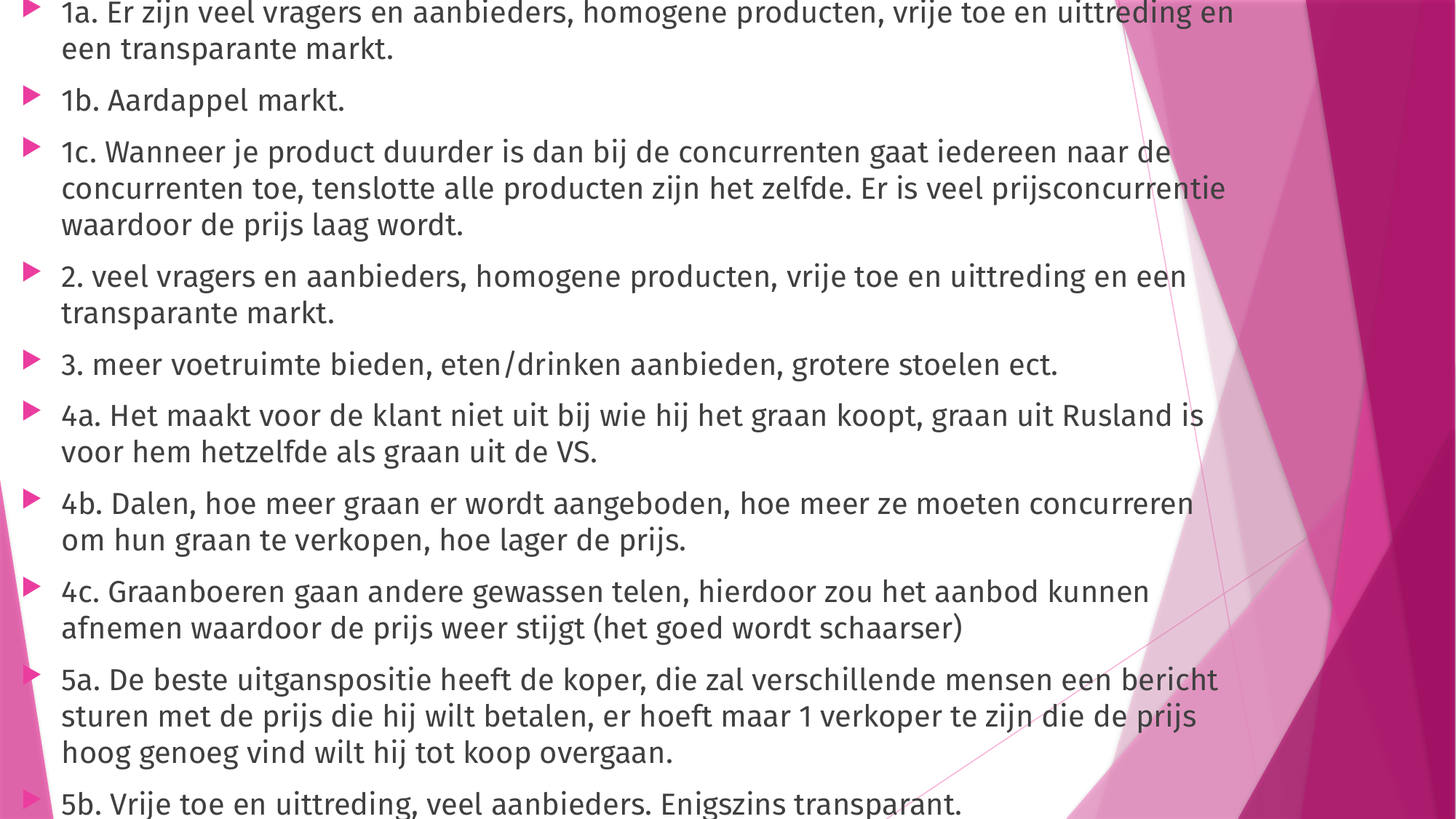

1a. Er zijn veel vragers en aanbieders, homogene producten, vrije toe en uittreding en een transparante markt.
1b. Aardappel markt.
1c. Wanneer je product duurder is dan bij de concurrenten gaat iedereen naar de concurrenten toe, tenslotte alle producten zijn het zelfde. Er is veel prijsconcurrentie waardoor de prijs laag wordt.
2. veel vragers en aanbieders, homogene producten, vrije toe en uittreding en een transparante markt.
3. meer voetruimte bieden, eten/drinken aanbieden, grotere stoelen ect.
4a. Het maakt voor de klant niet uit bij wie hij het graan koopt, graan uit Rusland is voor hem hetzelfde als graan uit de VS.
4b. Dalen, hoe meer graan er wordt aangeboden, hoe meer ze moeten concurreren om hun graan te verkopen, hoe lager de prijs.
4c. Graanboeren gaan andere gewassen telen, hierdoor zou het aanbod kunnen afnemen waardoor de prijs weer stijgt (het goed wordt schaarser)
5a. De beste uitganspositie heeft de koper, die zal verschillende mensen een bericht sturen met de prijs die hij wilt betalen, er hoeft maar 1 verkoper te zijn die de prijs hoog genoeg vind wilt hij tot koop overgaan.
5b. Vrije toe en uittreding, veel aanbieders. Enigszins transparant.